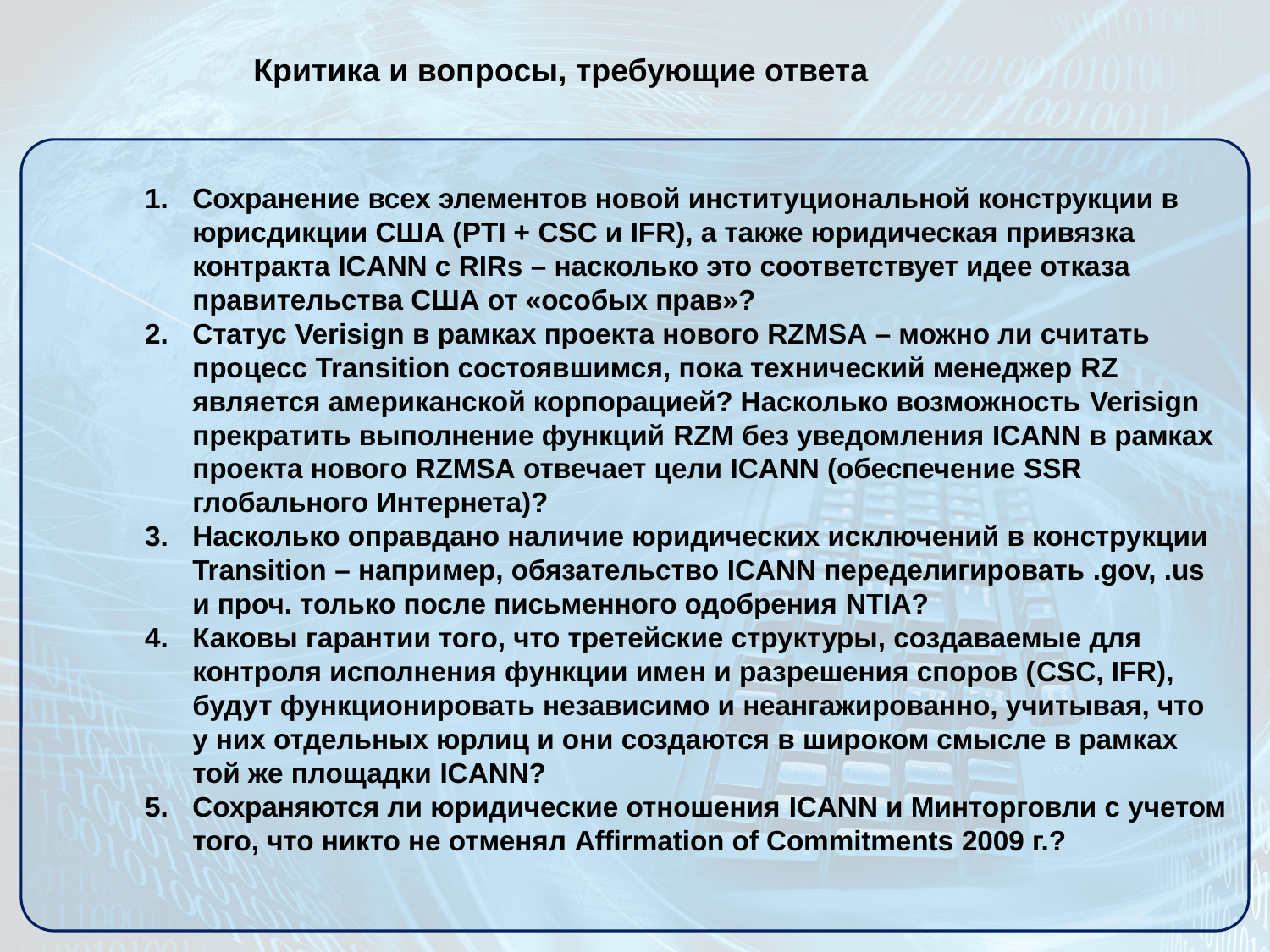

# Критика и вопросы, требующие ответа

Сохранение всех элементов новой институциональной конструкции в юрисдикции США (PTI + CSC и IFR), а также юридическая привязка контракта ICANN с RIRs – насколько это соответствует идее отказа правительства США от «особых прав»?
Статус Verisign в рамках проекта нового RZMSA – можно ли считать процесс Transition состоявшимся, пока технический менеджер RZ является американской корпорацией? Насколько возможность Verisign прекратить выполнение функций RZM без уведомления ICANN в рамках проекта нового RZMSA отвечает цели ICANN (обеспечение SSR глобального Интернета)?
Насколько оправдано наличие юридических исключений в конструкции Transition – например, обязательство ICANN переделигировать .gov, .us и проч. только после письменного одобрения NTIA?
Каковы гарантии того, что третейские структуры, создаваемые для контроля исполнения функции имен и разрешения споров (CSC, IFR), будут функционировать независимо и неангажированно, учитывая, что у них отдельных юрлиц и они создаются в широком смысле в рамках той же площадки ICANN?
Сохраняются ли юридические отношения ICANN и Минторговли с учетом того, что никто не отменял Affirmation of Commitments 2009 г.?